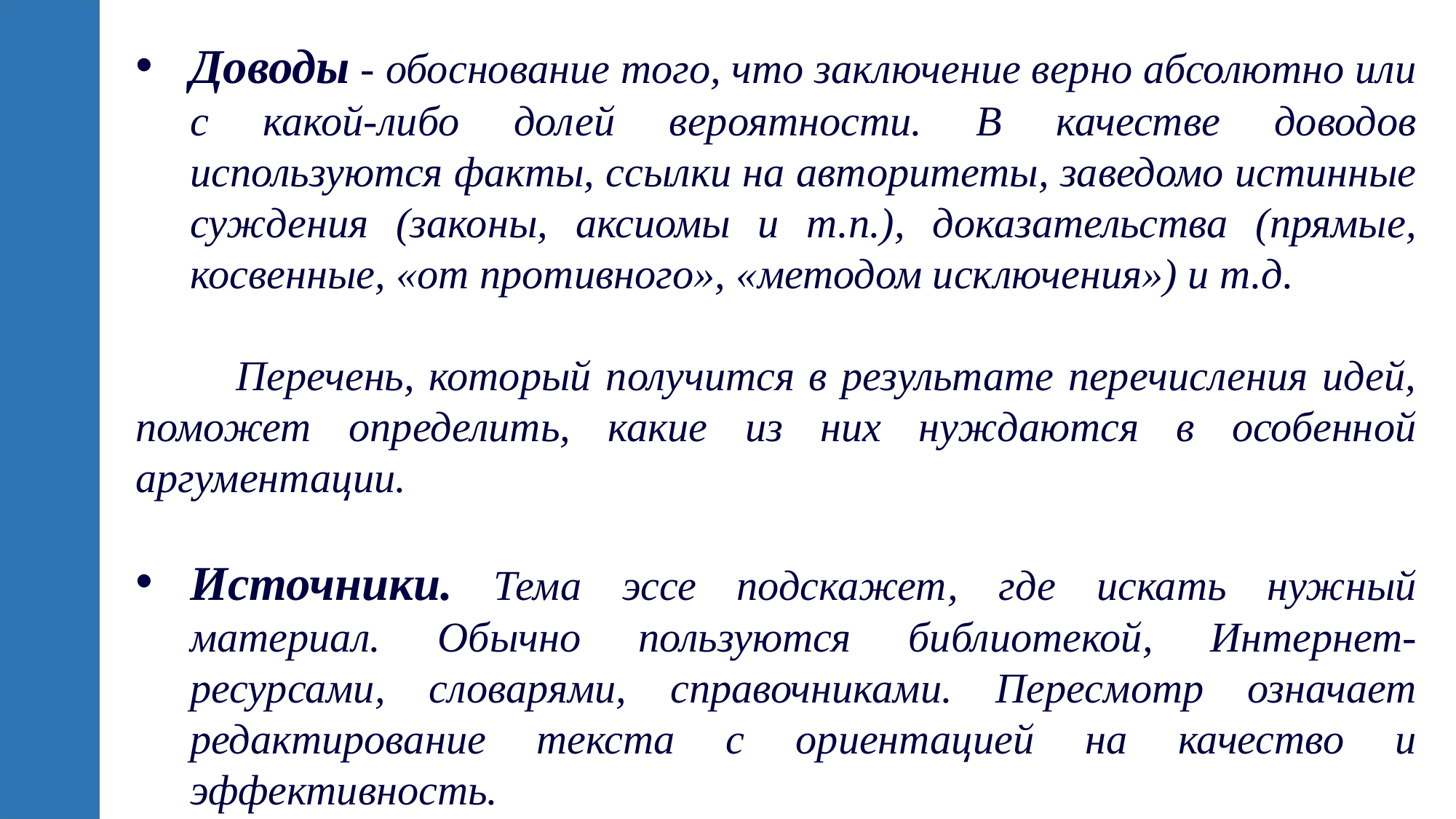

Доводы - обоснование того, что заключение верно абсолютно или с какой-либо долей вероятности. В качестве доводов используются факты, ссылки на авторитеты, заведомо истинные суждения (законы, аксиомы и т.п.), доказательства (прямые, косвенные, «от противного», «методом исключения») и т.д.

       Перечень, который получится в результате перечисления идей, поможет определить, какие из них нуждаются в особенной аргументации.

Источники. Тема эссе подскажет, где искать нужный материал. Обычно пользуются библиотекой, Интернет-ресурсами, словарями, справочниками. Пересмотр означает редактирование текста с ориентацией на качество и эффективность.